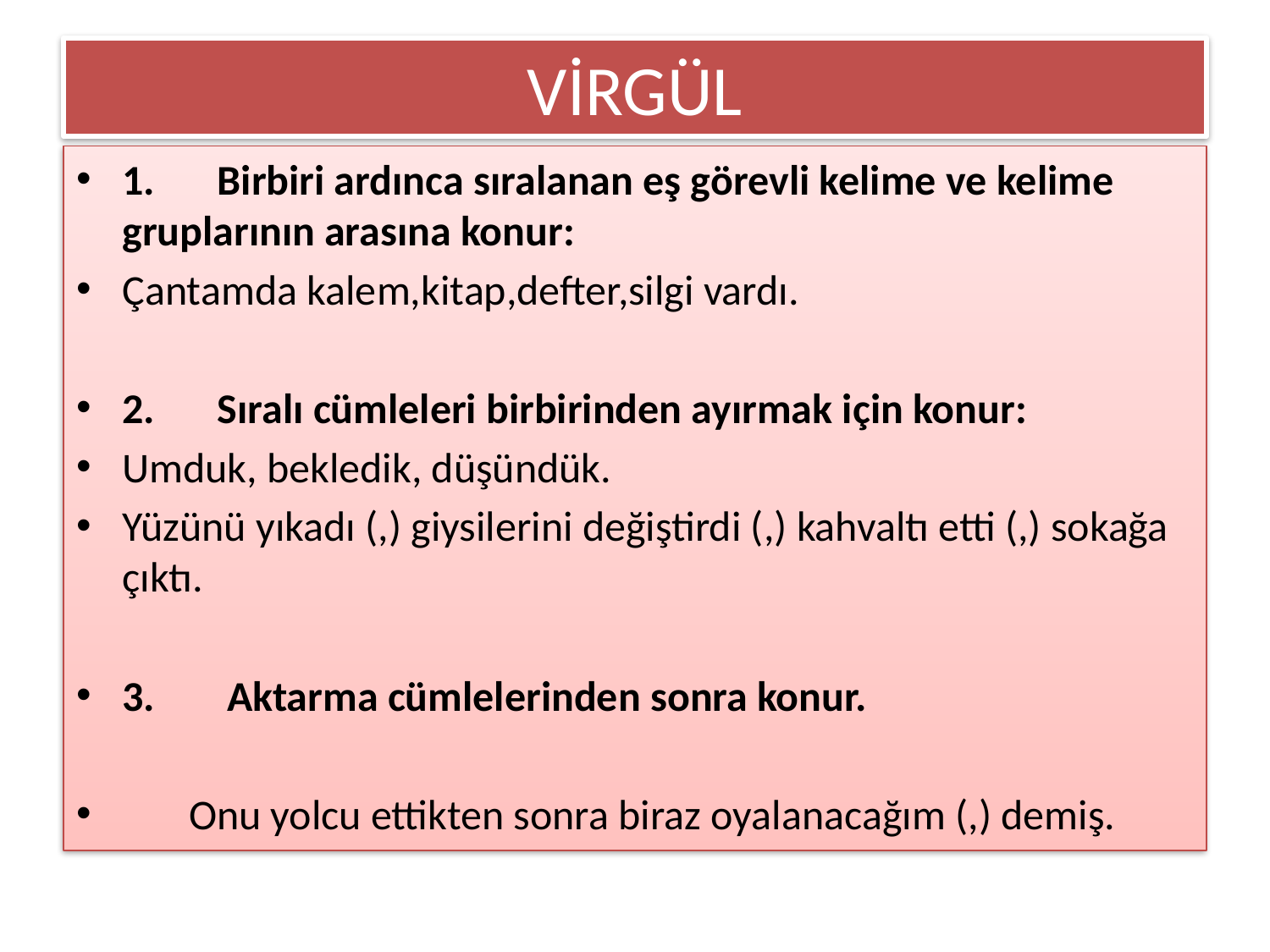

# VİRGÜL
1.	Birbiri ardınca sıralanan eş görevli kelime ve kelime gruplarının arasına konur:
Çantamda kalem,kitap,defter,silgi vardı.

2.	Sıralı cümleleri birbirinden ayırmak için konur:
Umduk, bekledik, düşündük.
Yüzünü yıkadı (,) giysilerini değiştirdi (,) kahvaltı etti (,) sokağa çıktı.

3.	 Aktarma cümlelerinden sonra konur.

       Onu yolcu ettikten sonra biraz oyalanacağım (,) demiş.